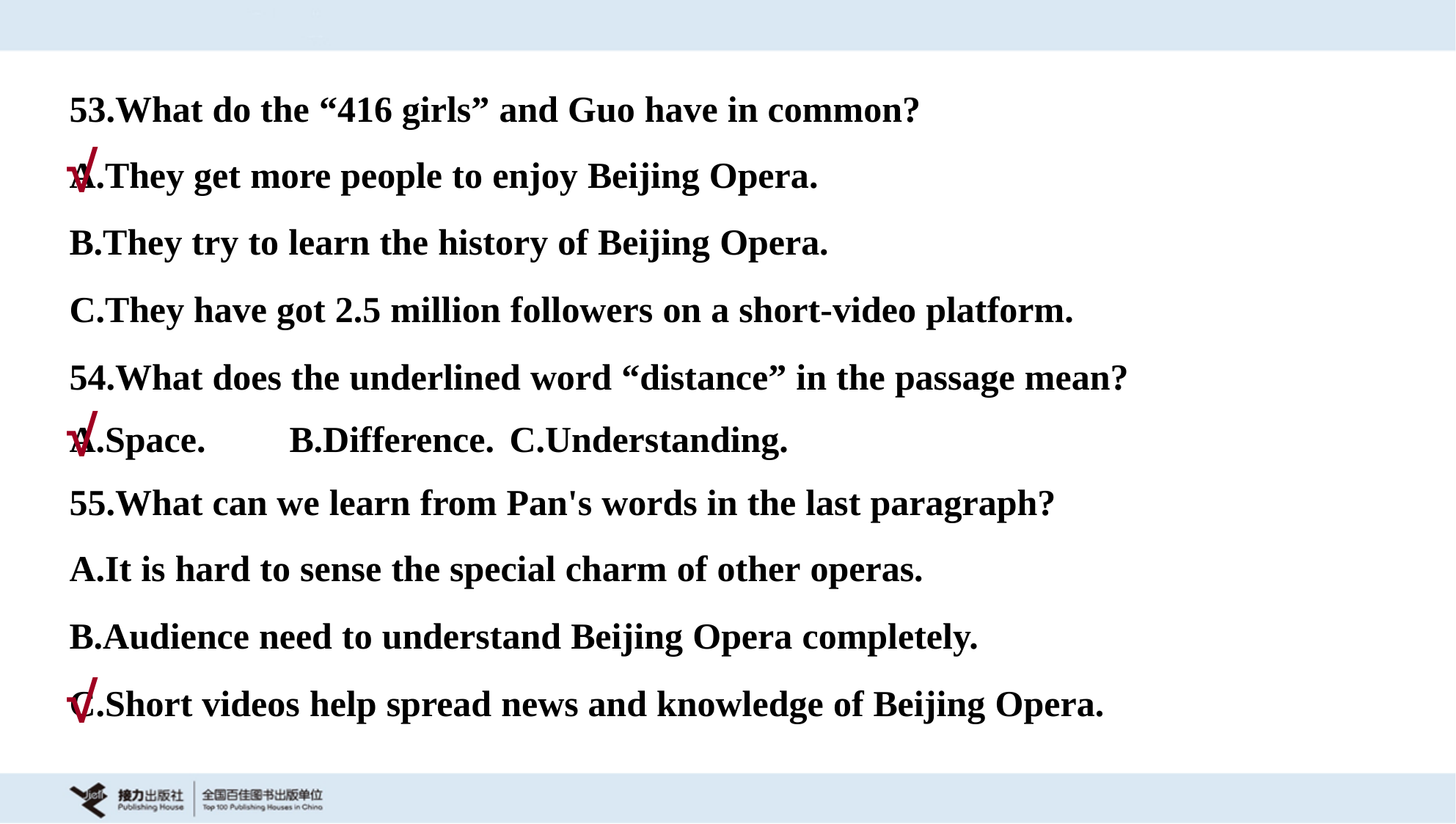

53.What do the “416 girls” and Guo have in common?
A.They get more people to enjoy Beijing Opera.
B.They try to learn the history of Beijing Opera.
C.They have got 2.5 million followers on a short-video platform.
√
54.What does the underlined word “distance” in the passage mean?
A.Space.	B.Difference.	C.Understanding.
√
55.What can we learn from Pan's words in the last paragraph?
A.It is hard to sense the special charm of other operas.
B.Audience need to understand Beijing Opera completely.
C.Short videos help spread news and knowledge of Beijing Opera.
√